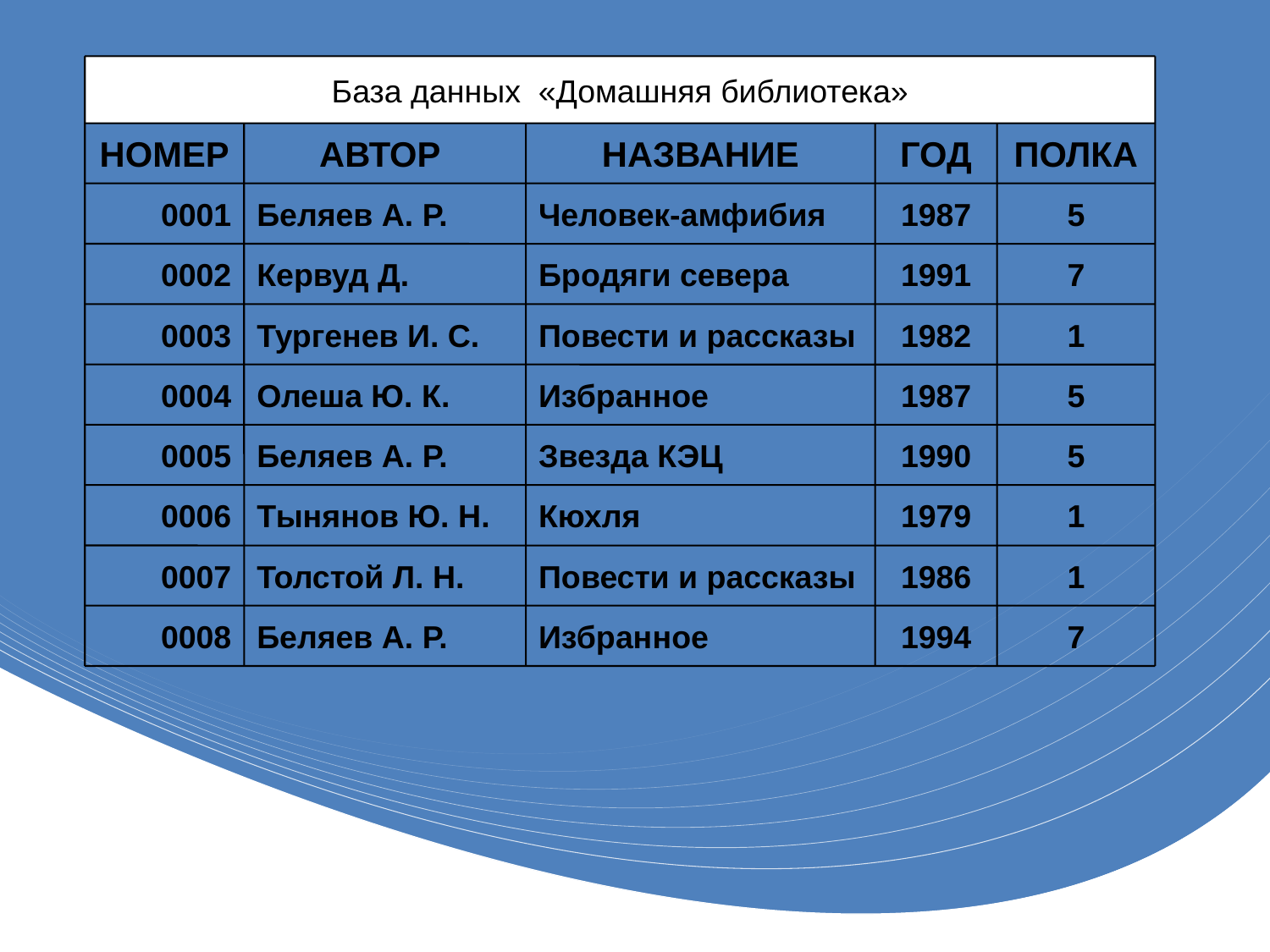

База данных  «Домашняя библиотека»

НОМЕР

АВТОР

НАЗВАНИЕ

ГОД

ПОЛКА

0001

Беляев А. Р.
Человек-амфибия
1987
5
0002

Кервуд Д.
Бродяги севера
1991
7
0003

Тургенев И. С.
Повести и рассказы
1982
1
0004

Олеша Ю. К.
Избранное
1987
5
0005

Беляев А. Р.
Звезда КЭЦ
1990
5
0006

Тынянов Ю. Н.
Кюхля
1979
1
0007

Толстой Л. Н.
Повести и рассказы
1986
1
0008

Беляев А. Р.
Избранное
1994
7